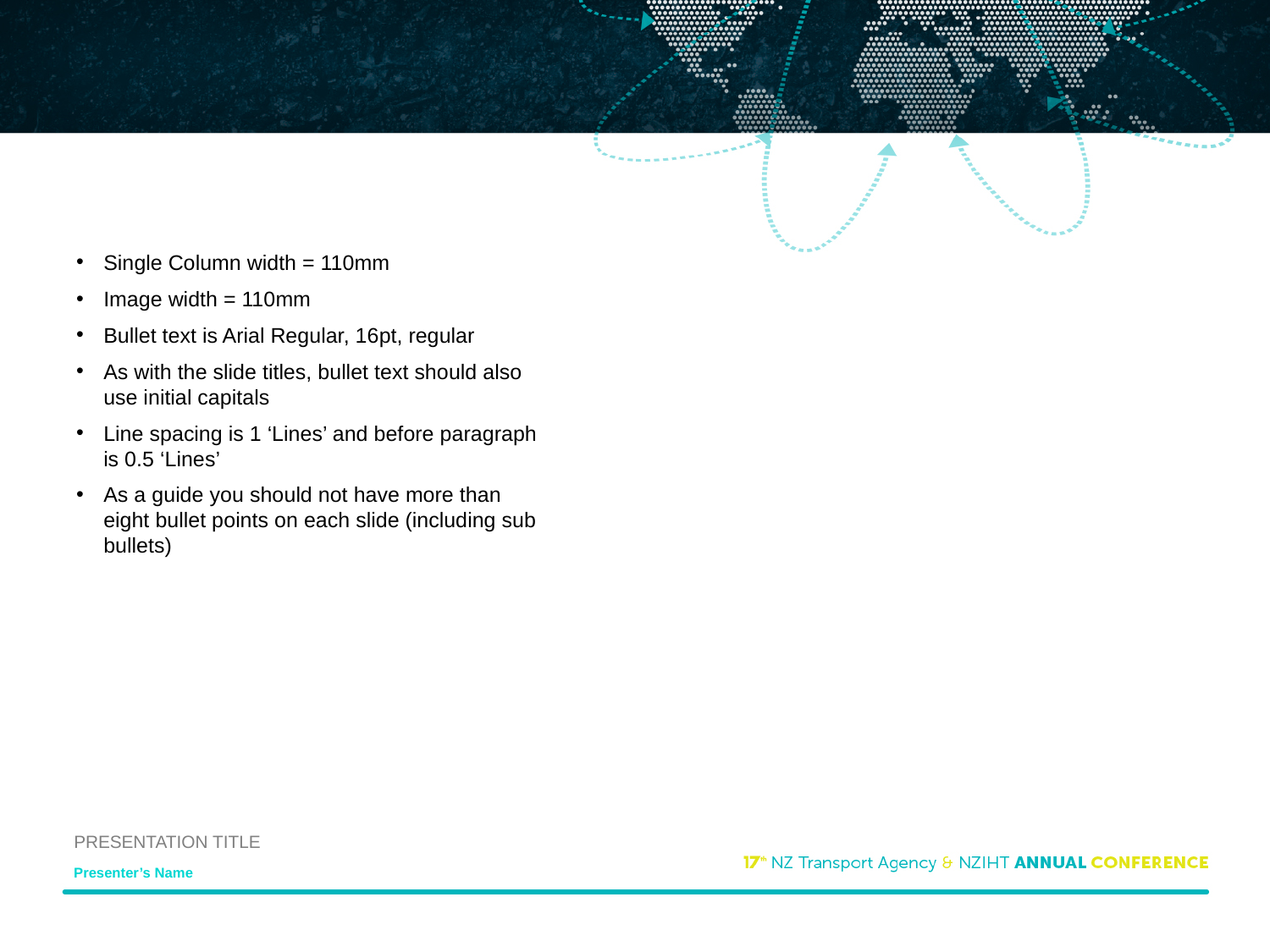

#

Single Column width = 110mm
Image width = 110mm
Bullet text is Arial Regular, 16pt, regular
As with the slide titles, bullet text should also use initial capitals
Line spacing is 1 ‘Lines’ and before paragraph is 0.5 ‘Lines’
As a guide you should not have more than eight bullet points on each slide (including sub bullets)

PRESENTATION TITLE
Presenter’s Name